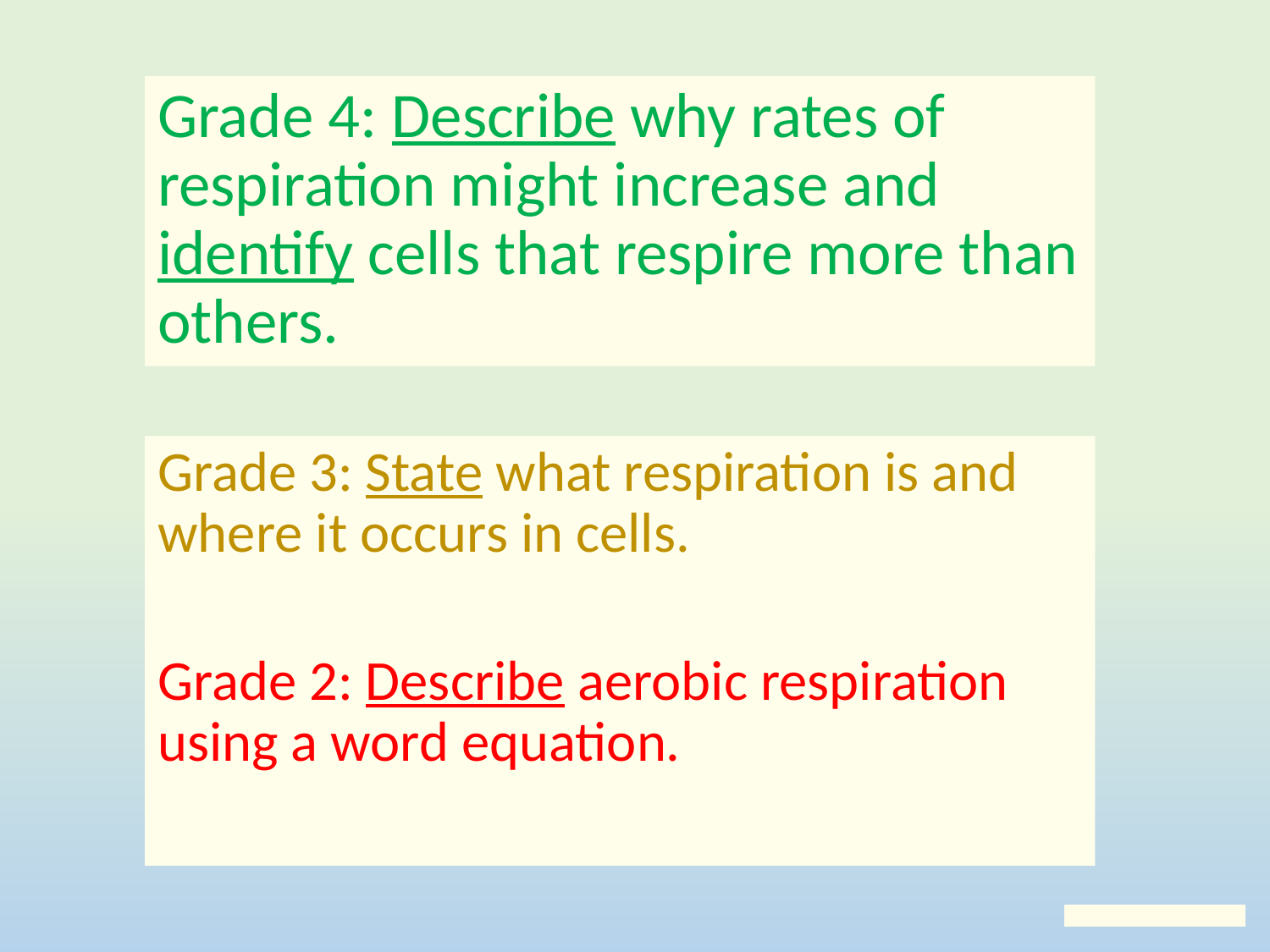

Grade 4: Describe why rates of respiration might increase and identify cells that respire more than others.
Grade 3: State what respiration is and where it occurs in cells.

Grade 2: Describe aerobic respiration using a word equation.